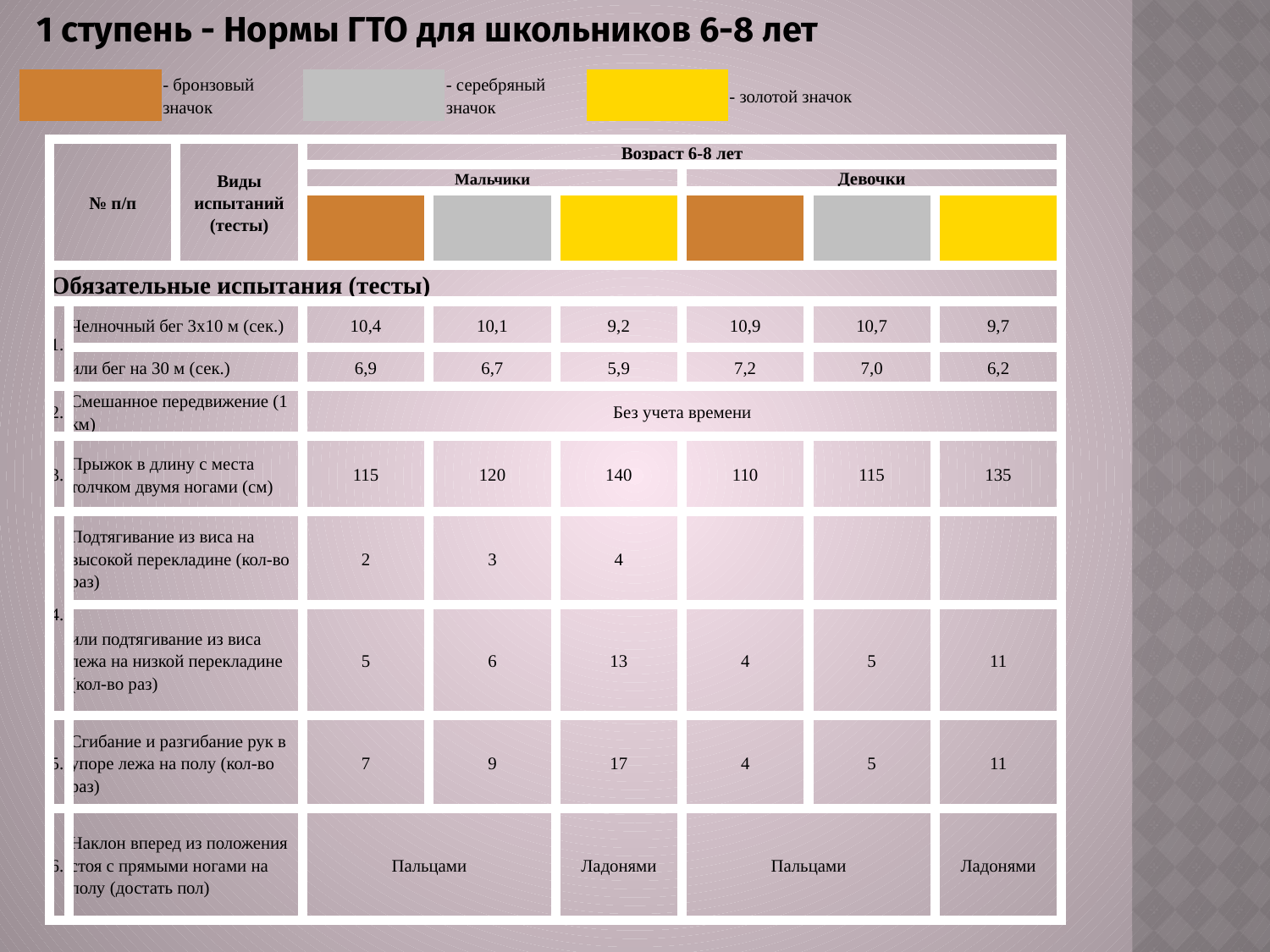

1 ступень - Нормы ГТО для школьников 6-8 лет
|  | - бронзовый значок |  | - серебряный значок |  | - золотой значок |
| --- | --- | --- | --- | --- | --- |
| № п/п |  | Виды испытаний (тесты) | Возраст 6-8 лет |  |  |  |  |  |
| --- | --- | --- | --- | --- | --- | --- | --- | --- |
|  |  |  | Мальчики |  |  | Девочки |  |  |
|  |  |  |  |  |  |  |  |  |
| Обязательные испытания (тесты) |  |  |  |  |  |  |  |  |
| 1. | Челночный бег 3х10 м (сек.) |  | 10,4 | 10,1 | 9,2 | 10,9 | 10,7 | 9,7 |
|  | или бег на 30 м (сек.) |  | 6,9 | 6,7 | 5,9 | 7,2 | 7,0 | 6,2 |
| 2. | Смешанное передвижение (1 км) |  | Без учета времени |  |  |  |  |  |
| 3. | Прыжок в длину с места толчком двумя ногами (см) |  | 115 | 120 | 140 | 110 | 115 | 135 |
| 4. | Подтягивание из виса на высокой перекладине (кол-во раз) |  | 2 | 3 | 4 |  |  |  |
|  | или подтягивание из виса лежа на низкой перекладине (кол-во раз) |  | 5 | 6 | 13 | 4 | 5 | 11 |
| 5. | Сгибание и разгибание рук в упоре лежа на полу (кол-во раз) |  | 7 | 9 | 17 | 4 | 5 | 11 |
| 6. | Наклон вперед из положения стоя с прямыми ногами на полу (достать пол) |  | Пальцами |  | Ладонями | Пальцами |  | Ладонями |